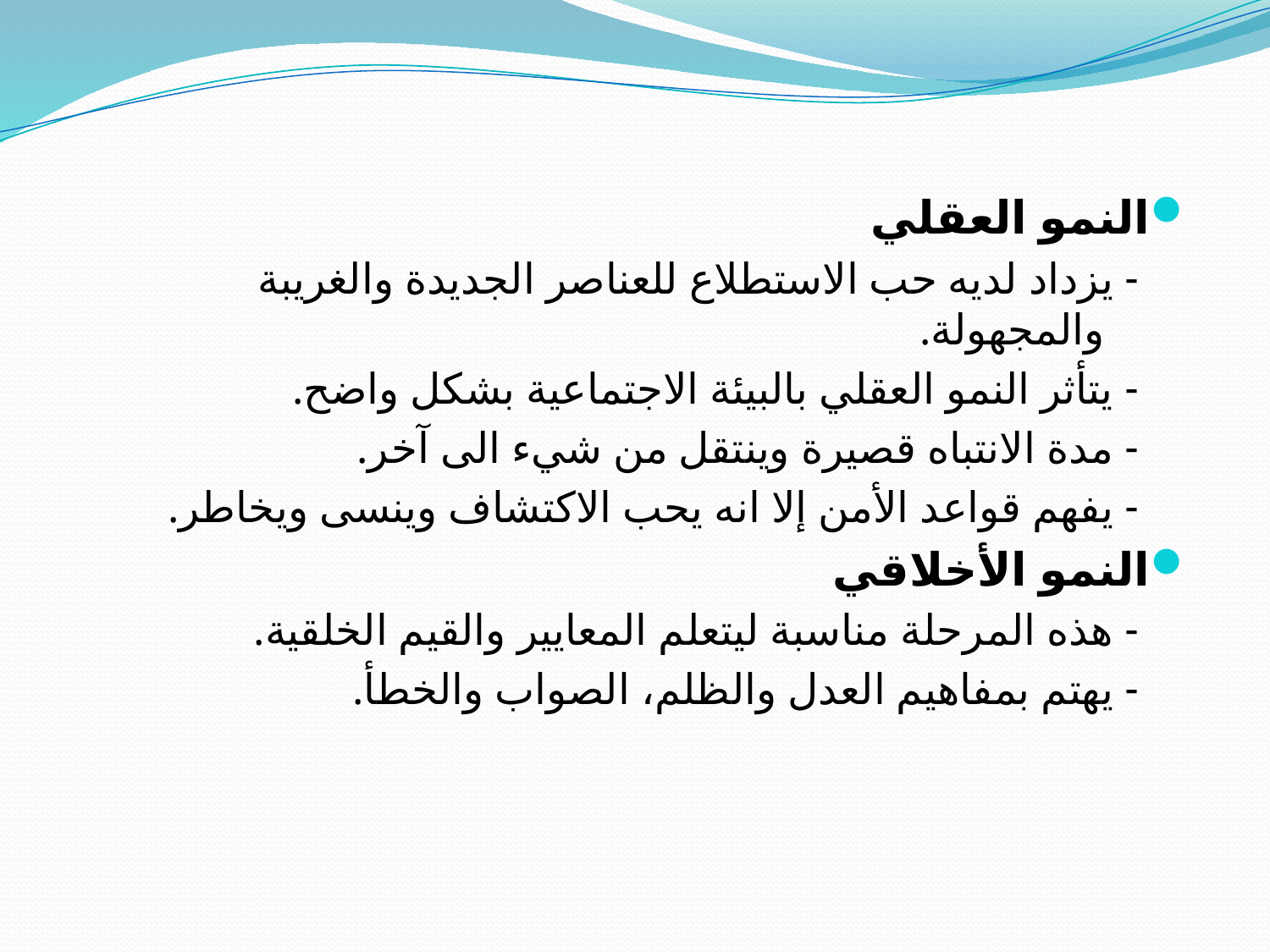

النمو العقلي
	- يزداد لديه حب الاستطلاع للعناصر الجديدة والغريبة والمجهولة.
	- يتأثر النمو العقلي بالبيئة الاجتماعية بشكل واضح.
	- مدة الانتباه قصيرة وينتقل من شيء الى آخر.
	- يفهم قواعد الأمن إلا انه يحب الاكتشاف وينسى ويخاطر.
النمو الأخلاقي
	- هذه المرحلة مناسبة ليتعلم المعايير والقيم الخلقية.
	- يهتم بمفاهيم العدل والظلم، الصواب والخطأ.